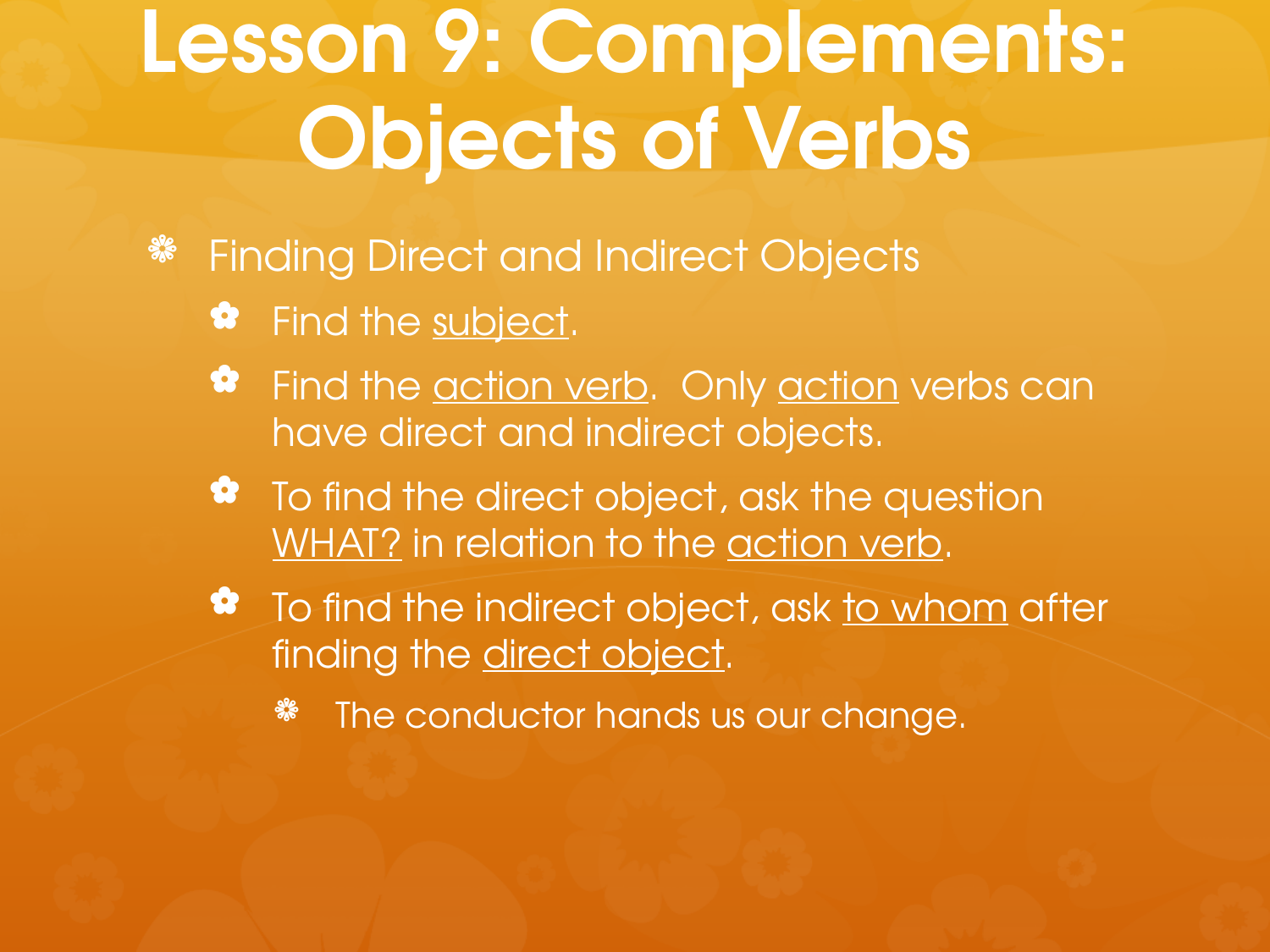

# Lesson 9: Complements: Objects of Verbs
Finding Direct and Indirect Objects
Find the subject.
Find the action verb.  Only action verbs can have direct and indirect objects.
To find the direct object, ask the question WHAT? in relation to the action verb.
To find the indirect object, ask to whom after finding the direct object.
The conductor hands us our change.